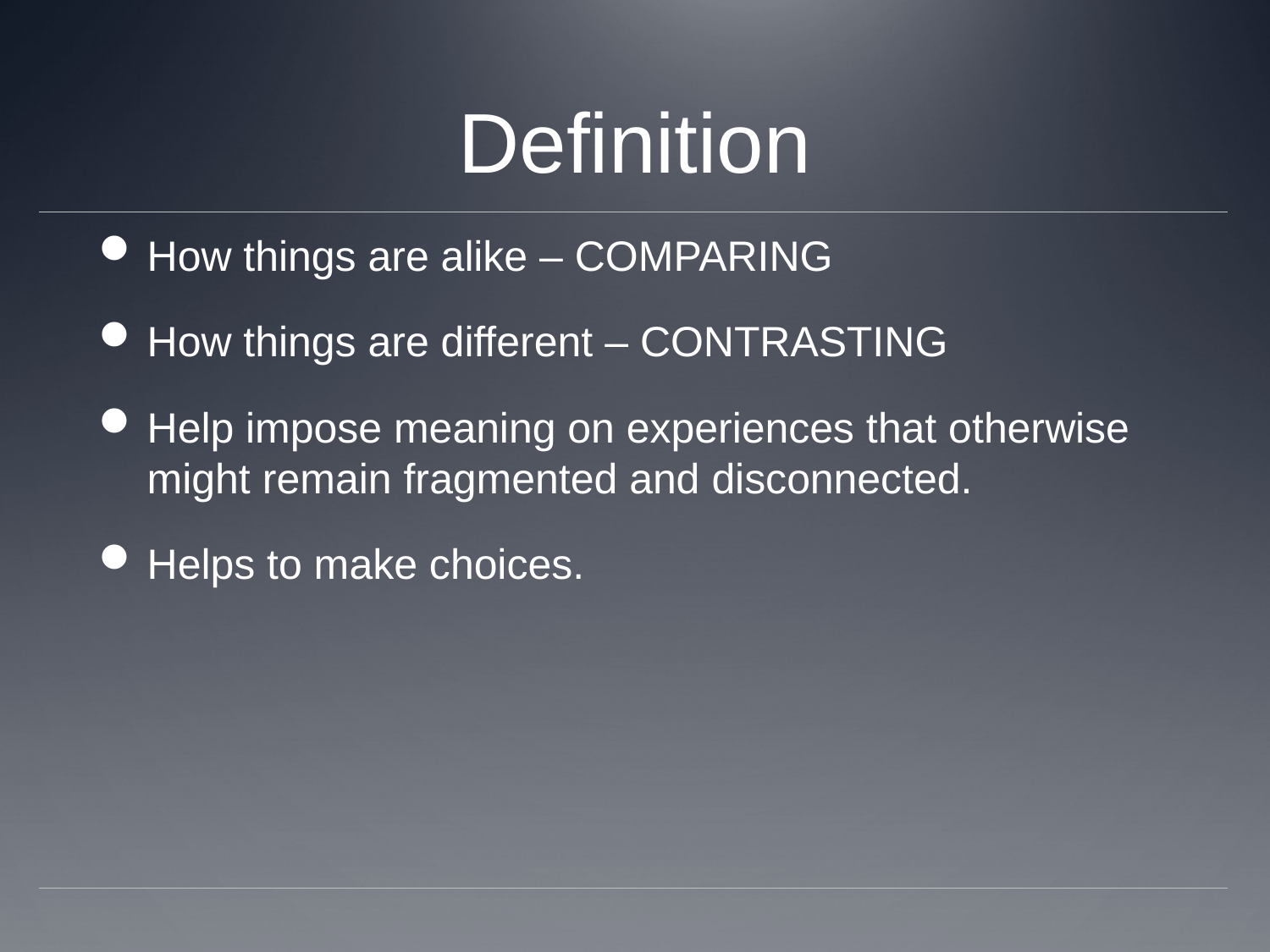

# Definition
How things are alike – COMPARING
How things are different – CONTRASTING
Help impose meaning on experiences that otherwise might remain fragmented and disconnected.
Helps to make choices.